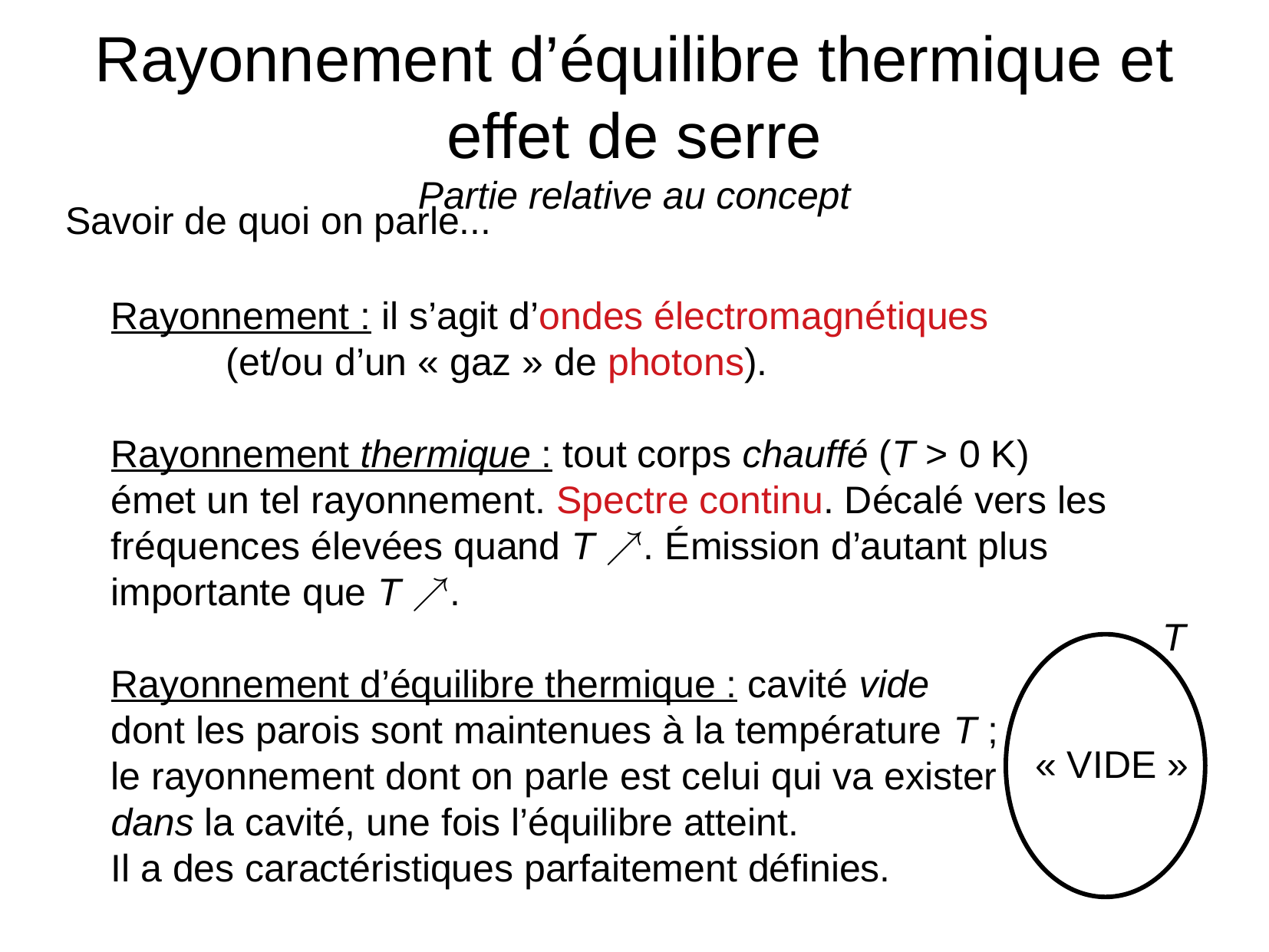

# Rayonnement d’équilibre thermique et effet de serre Partie relative au concept
Savoir de quoi on parle...
Rayonnement : il s’agit d’ondes électromagnétiques
	(et/ou d’un « gaz » de photons).

Rayonnement thermique : tout corps chauffé (T > 0 K)
émet un tel rayonnement. Spectre continu. Décalé vers les
fréquences élevées quand T ↗. Émission d’autant plus
importante que T ↗.

Rayonnement d’équilibre thermique : cavité vide
dont les parois sont maintenues à la température T ;
le rayonnement dont on parle est celui qui va exister
dans la cavité, une fois l’équilibre atteint.
Il a des caractéristiques parfaitement définies.
T

« VIDE »